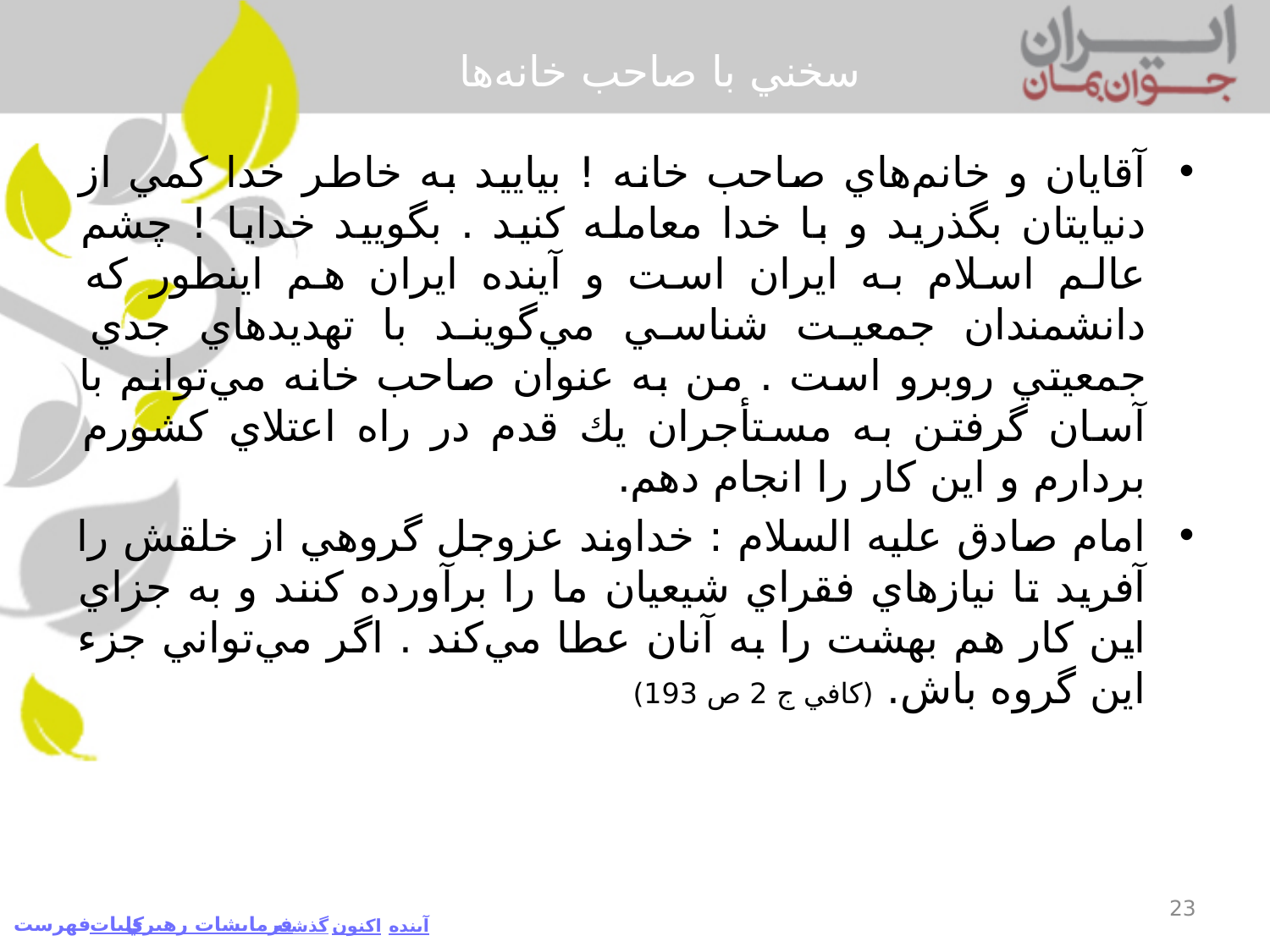

# سخني با صاحب خانه‌ها
آقايان و خانم‌هاي صاحب خانه ! بياييد به خاطر خدا كمي از دنيايتان بگذريد و با خدا معامله كنيد . بگوييد خدايا ! چشم عالم اسلام به ايران است و آينده ايران هم اينطور كه دانشمندان جمعيت شناسي مي‌گويند با تهديدهاي جدي جمعيتي روبرو است . من به عنوان صاحب خانه مي‌توانم با آسان گرفتن به مستأجران يك قدم در راه اعتلاي كشورم بردارم و اين كار را انجام دهم.
امام صادق عليه السلام : خداوند عزوجل گروهي از خلقش را آفريد تا نيازهاي فقراي شيعيان ما را برآورده كنند و به جزاي اين كار هم بهشت را به آنان عطا مي‌كند . اگر مي‌تواني جزء اين گروه باش. (كافي ج 2 ص 193)
23